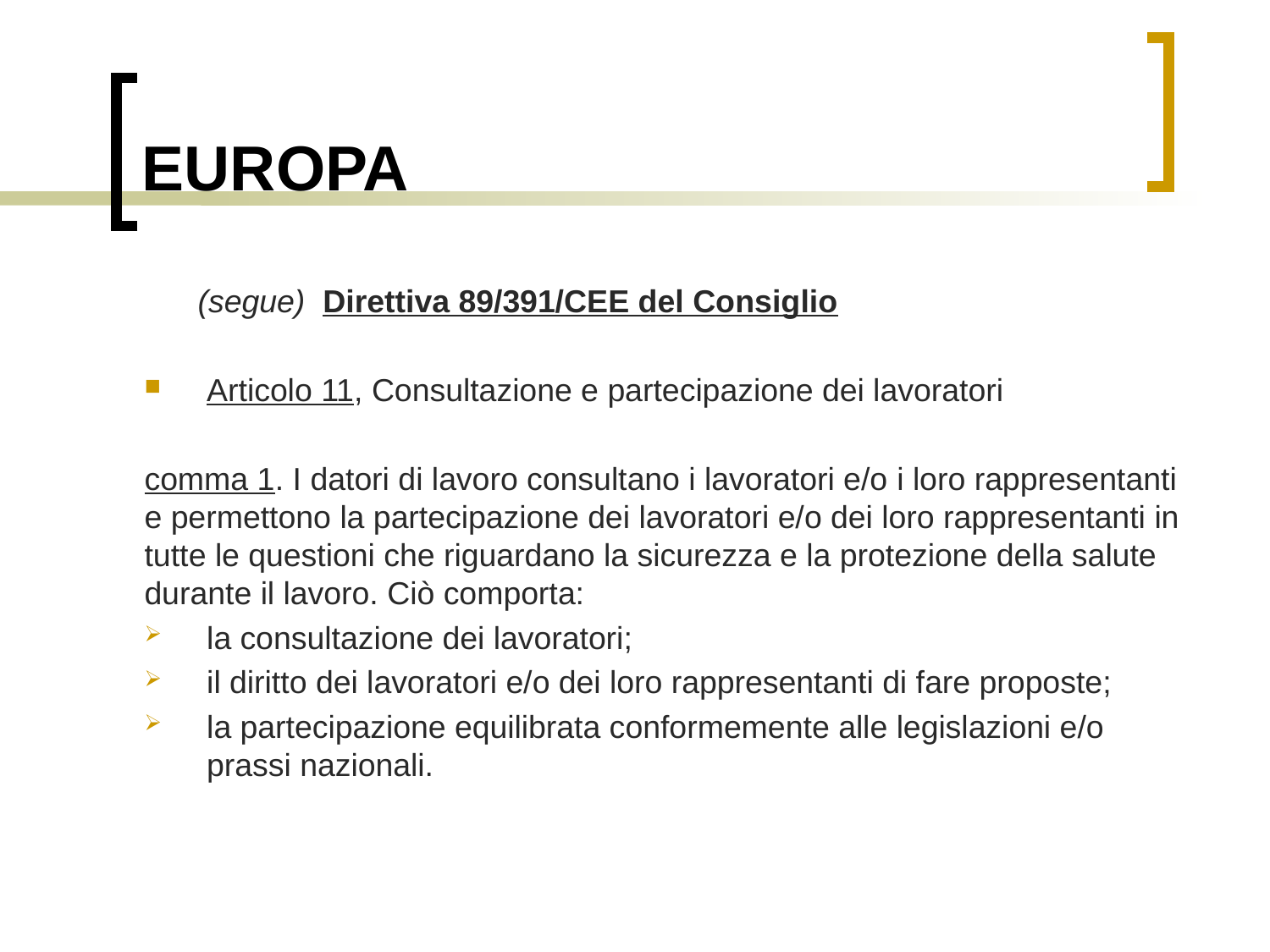

# EUROPA
      (segue)  Direttiva 89/391/CEE del Consiglio

Articolo 11, Consultazione e partecipazione dei lavoratori

comma 1. I datori di lavoro consultano i lavoratori e/o i loro rappresentanti e permettono la partecipazione dei lavoratori e/o dei loro rappresentanti in tutte le questioni che riguardano la sicurezza e la protezione della salute durante il lavoro. Ciò comporta:
la consultazione dei lavoratori;
il diritto dei lavoratori e/o dei loro rappresentanti di fare proposte;
la partecipazione equilibrata conformemente alle legislazioni e/o prassi nazionali.